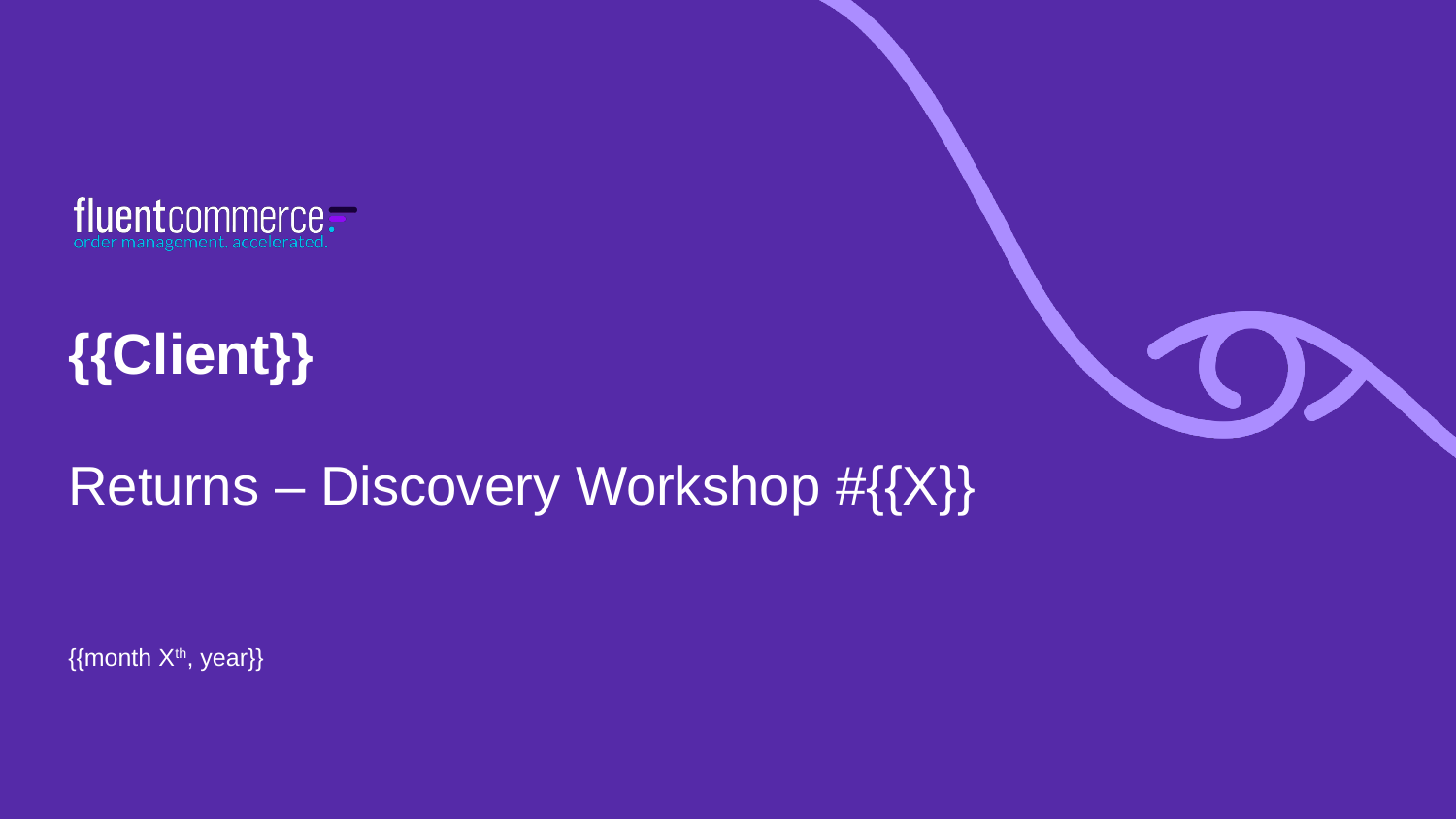

{{Client}}

Returns – Discovery Workshop #{{X}}
{{month Xth, year}}